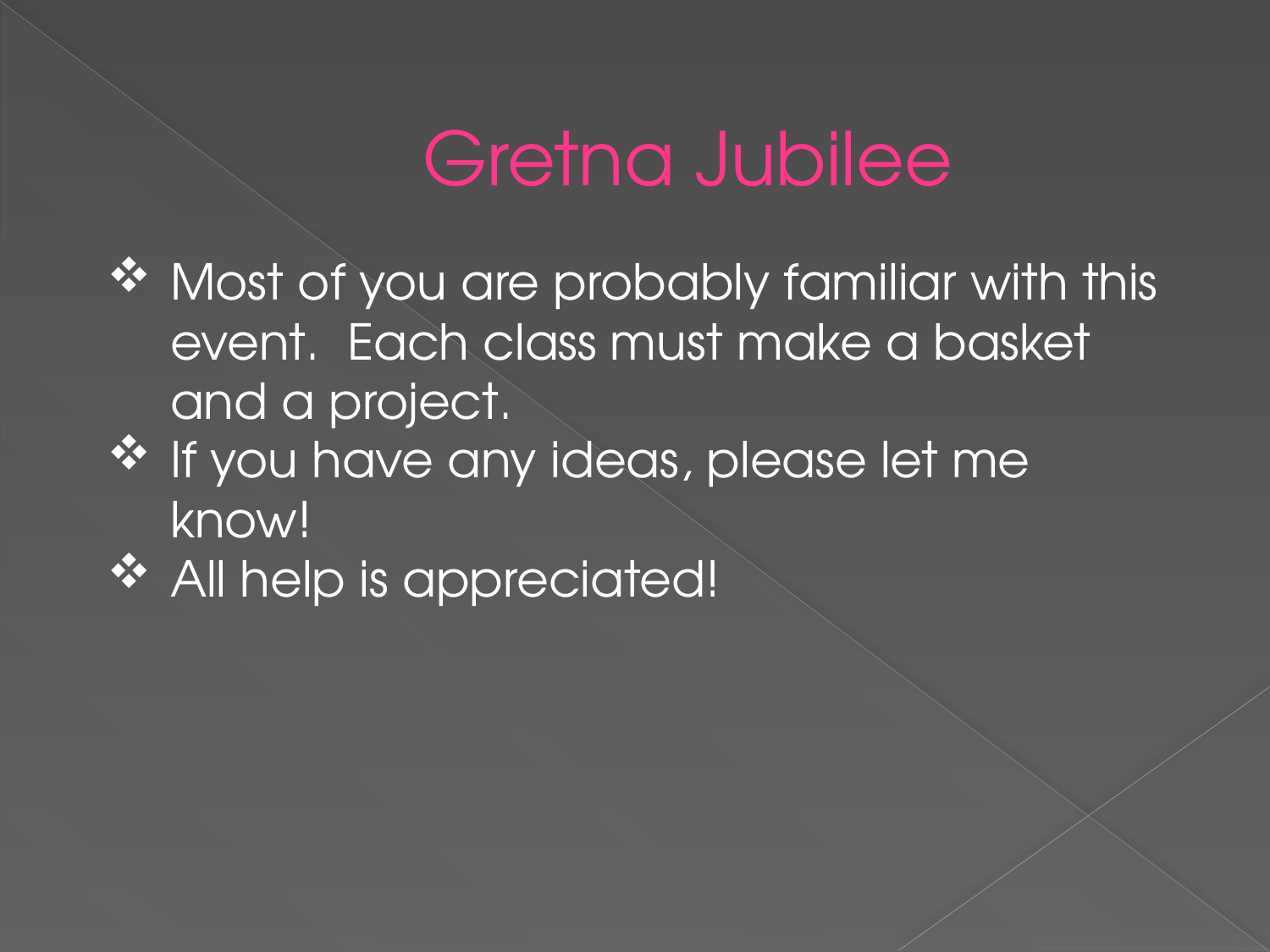

Gretna Jubilee
Most of you are probably familiar with this event.  Each class must make a basket and a project.
If you have any ideas, please let me know!
All help is appreciated!